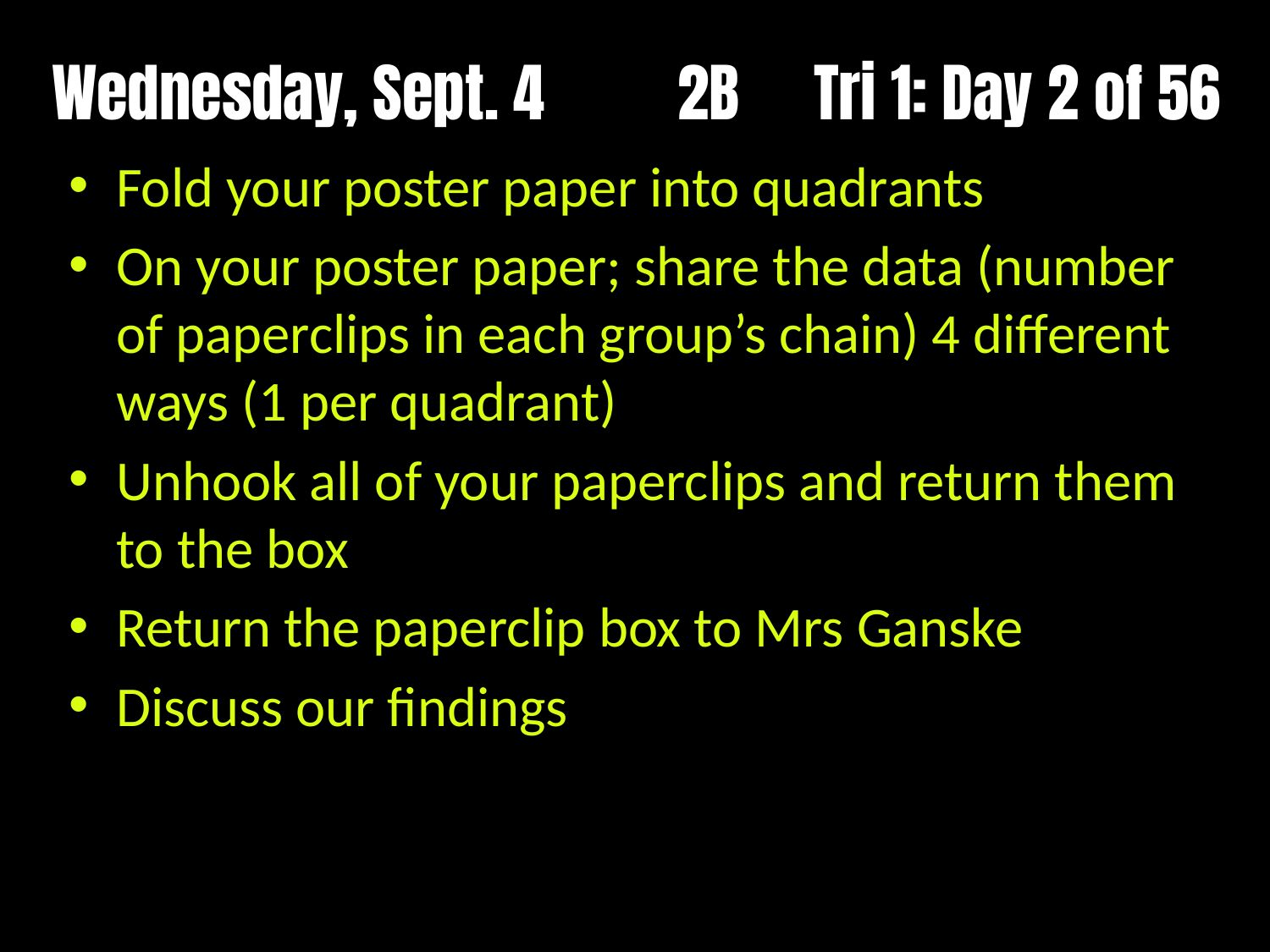

# Wednesday, Sept. 4         2B    	Tri 1: Day 2 of 56
Fold your poster paper into quadrants
On your poster paper; share the data (number of paperclips in each group’s chain) 4 different ways (1 per quadrant)
Unhook all of your paperclips and return them to the box
Return the paperclip box to Mrs Ganske
Discuss our findings